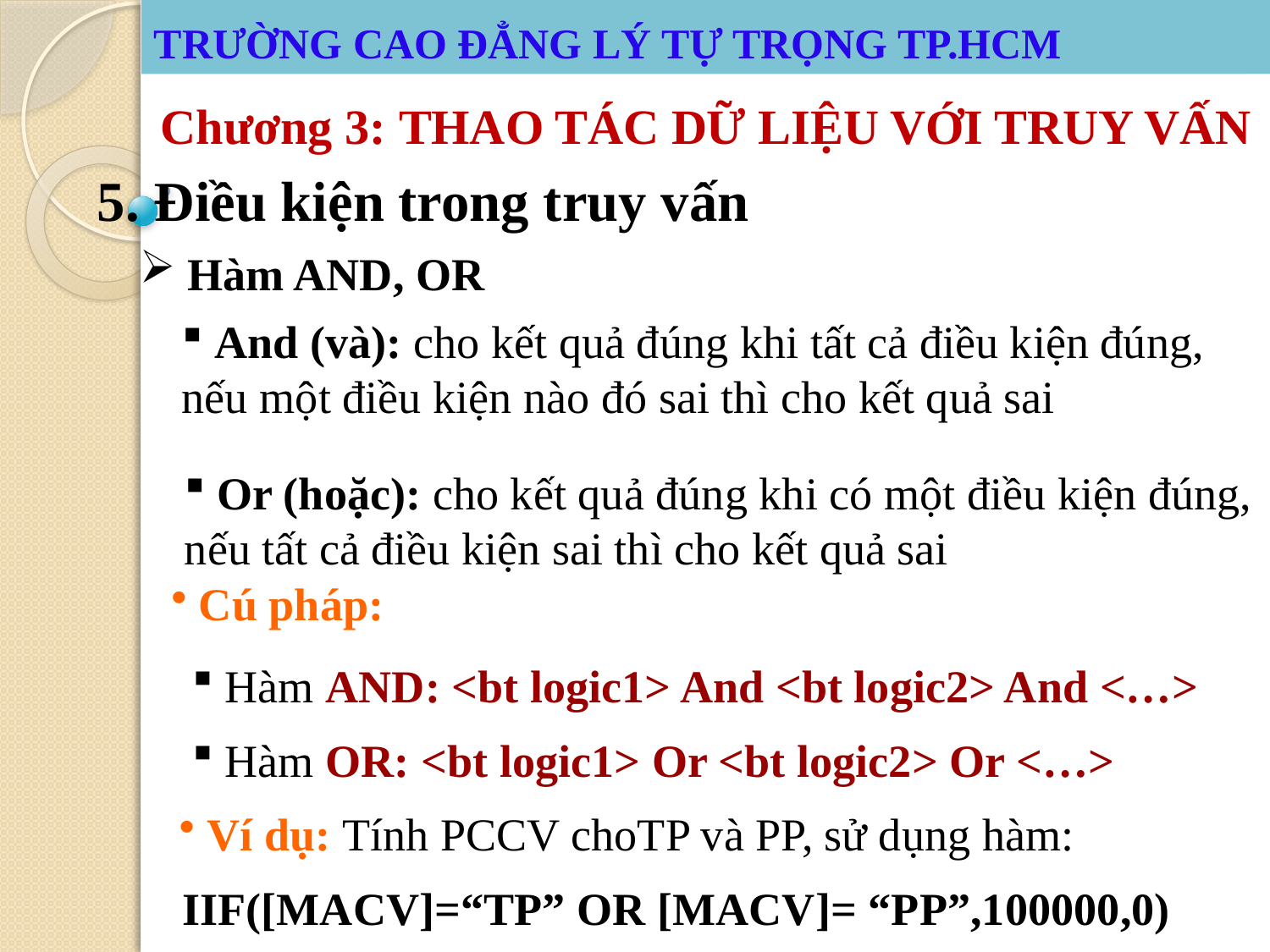

# TRƯỜNG CAO ĐẲNG LÝ TỰ TRỌNG TP.HCM
TRƯỜNG CAO ĐẲNG LÝ TỰ TRỌNG TP.HCM
Chương 3: THAO TÁC DỮ LIỆU VỚI TRUY VẤN
5. Điều kiện trong truy vấn
 Hàm AND, OR
 And (và): cho kết quả đúng khi tất cả điều kiện đúng, nếu một điều kiện nào đó sai thì cho kết quả sai
 Or (hoặc): cho kết quả đúng khi có một điều kiện đúng, nếu tất cả điều kiện sai thì cho kết quả sai
 Cú pháp:
 Hàm AND: <bt logic1> And <bt logic2> And <…>
 Hàm OR: <bt logic1> Or <bt logic2> Or <…>
 Ví dụ: Tính PCCV choTP và PP, sử dụng hàm:
 IIF([MACV]=“TP” OR [MACV]= “PP”,100000,0)